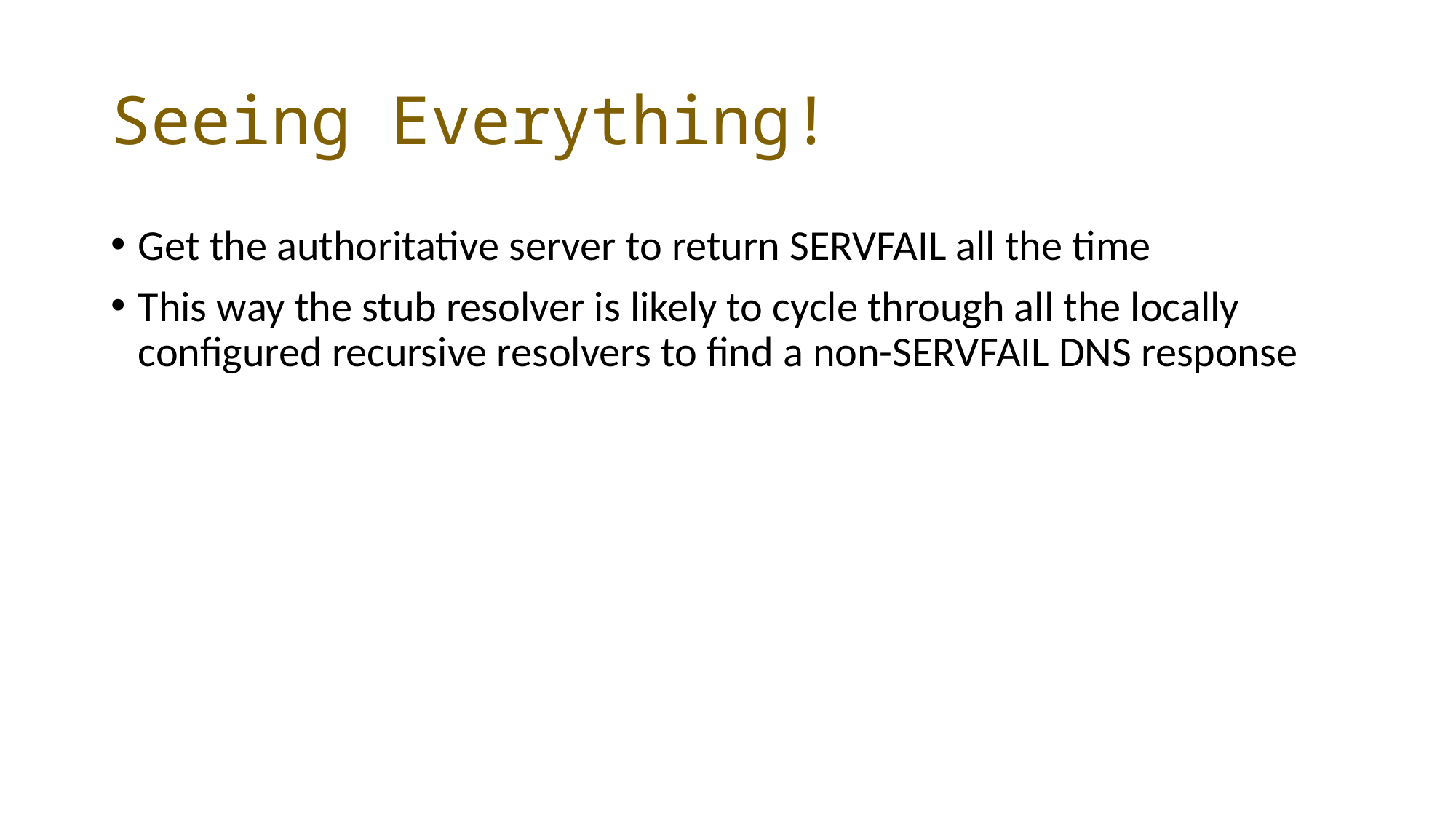

# Seeing Everything!
Get the authoritative server to return SERVFAIL all the time
This way the stub resolver is likely to cycle through all the locally configured recursive resolvers to find a non-SERVFAIL DNS response